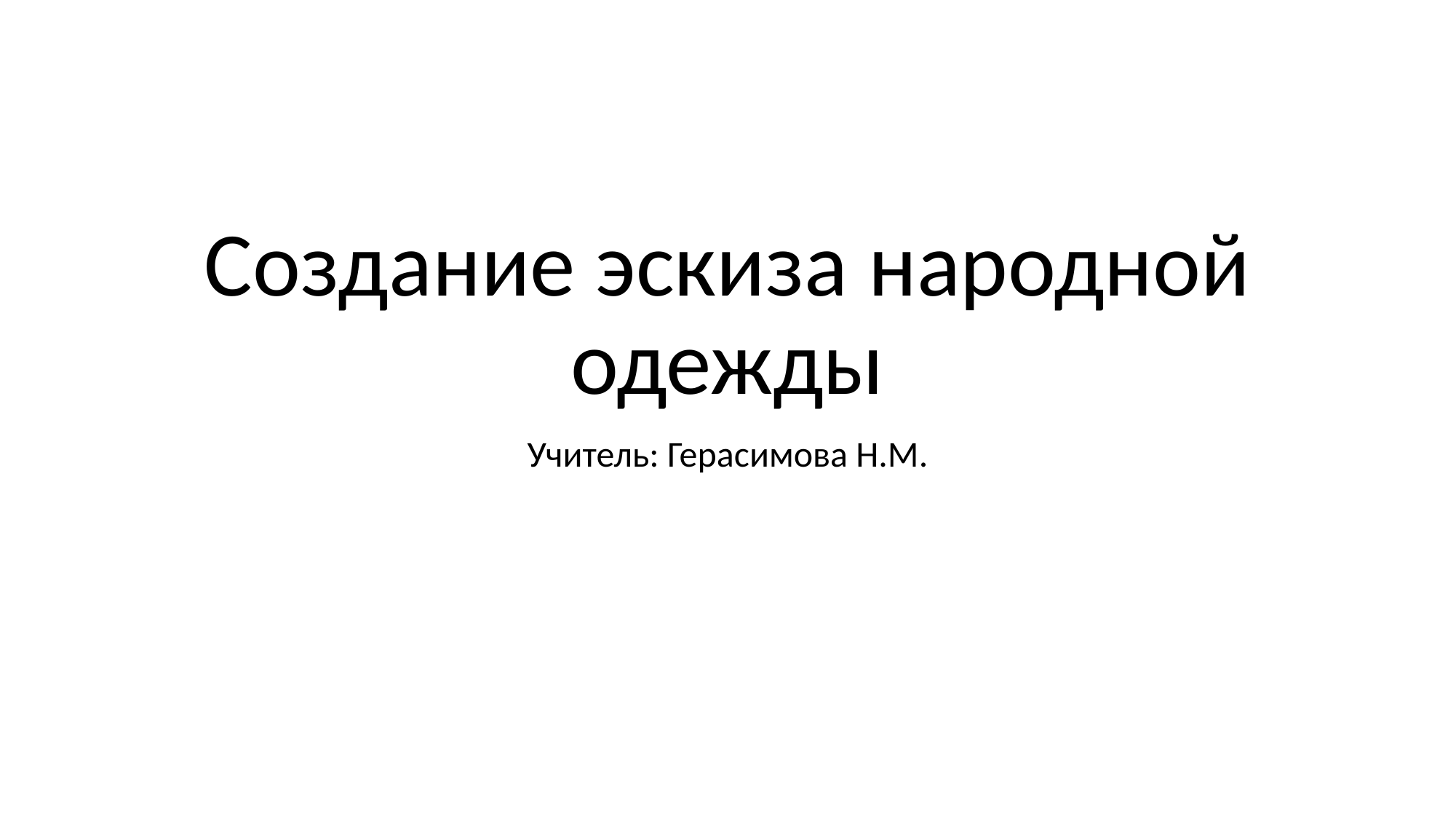

# Создание эскиза народной одежды
Учитель: Герасимова Н.М.